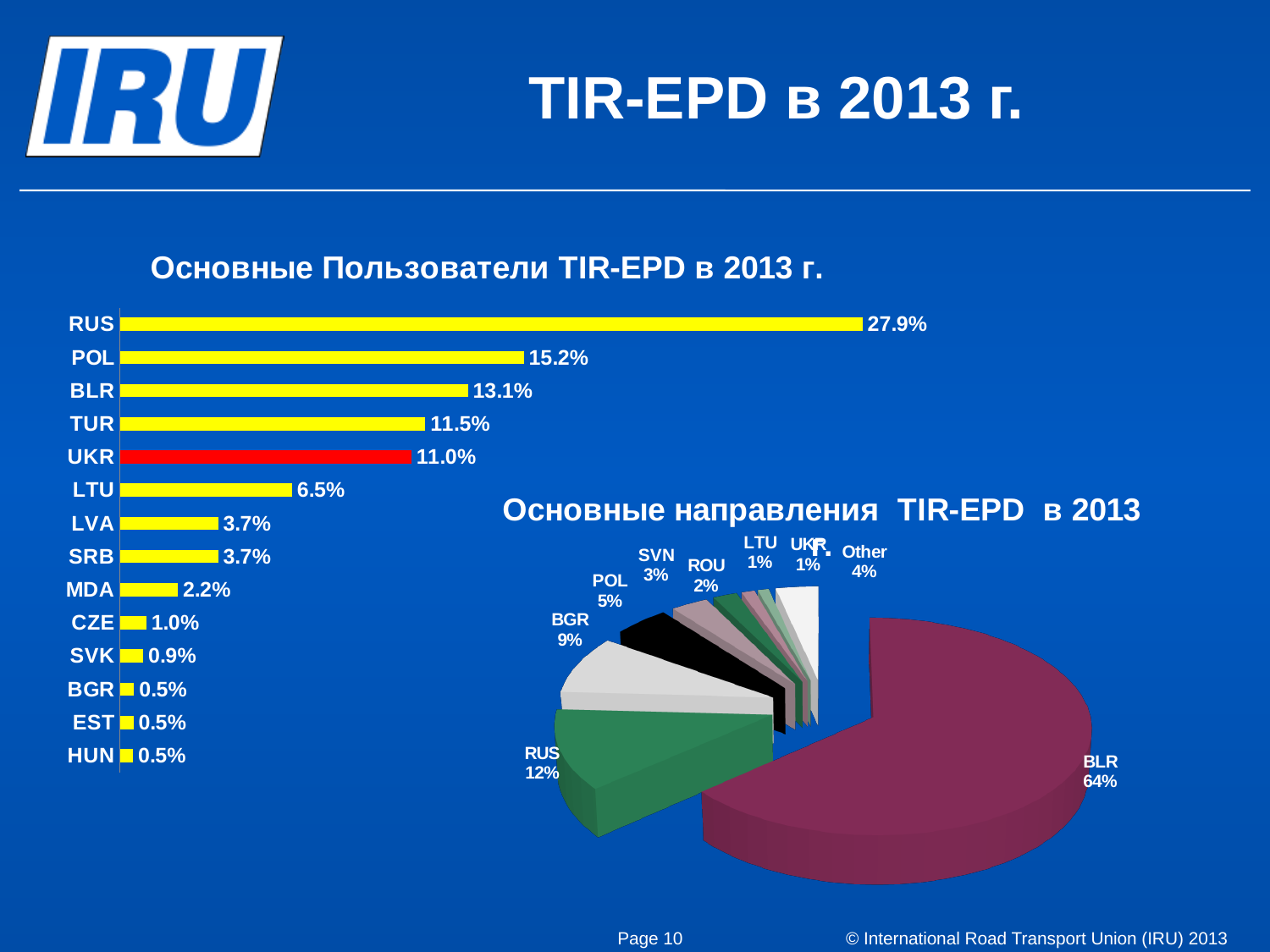

# TIR-EPD в 2013 г.

### Chart: Основные Пользователи TIR-EPD в 2013 г.

| Category |  |
|---|---|
| HUN | 0.004921246535523594 |
| EST | 0.005042925708105188 |
| BGR | 0.005320083823430001 |
| SVK | 0.00878794024200637 |
| CZE | 0.009916852565402557 |
| MDA | 0.02178057189211114 |
| SRB | 0.03689582910836208 |
| LVA | 0.03690934901642688 |
| LTU | 0.06476035962955452 |
| UKR | 0.10970053403636856 |
| TUR | 0.11491921854931385 |
| BLR | 0.13091326978976597 |
| POL | 0.15199080646251661 |
| RUS | 0.27938214020144825 |

[unsupported chart]

Page 10
© International Road Transport Union (IRU) 2013